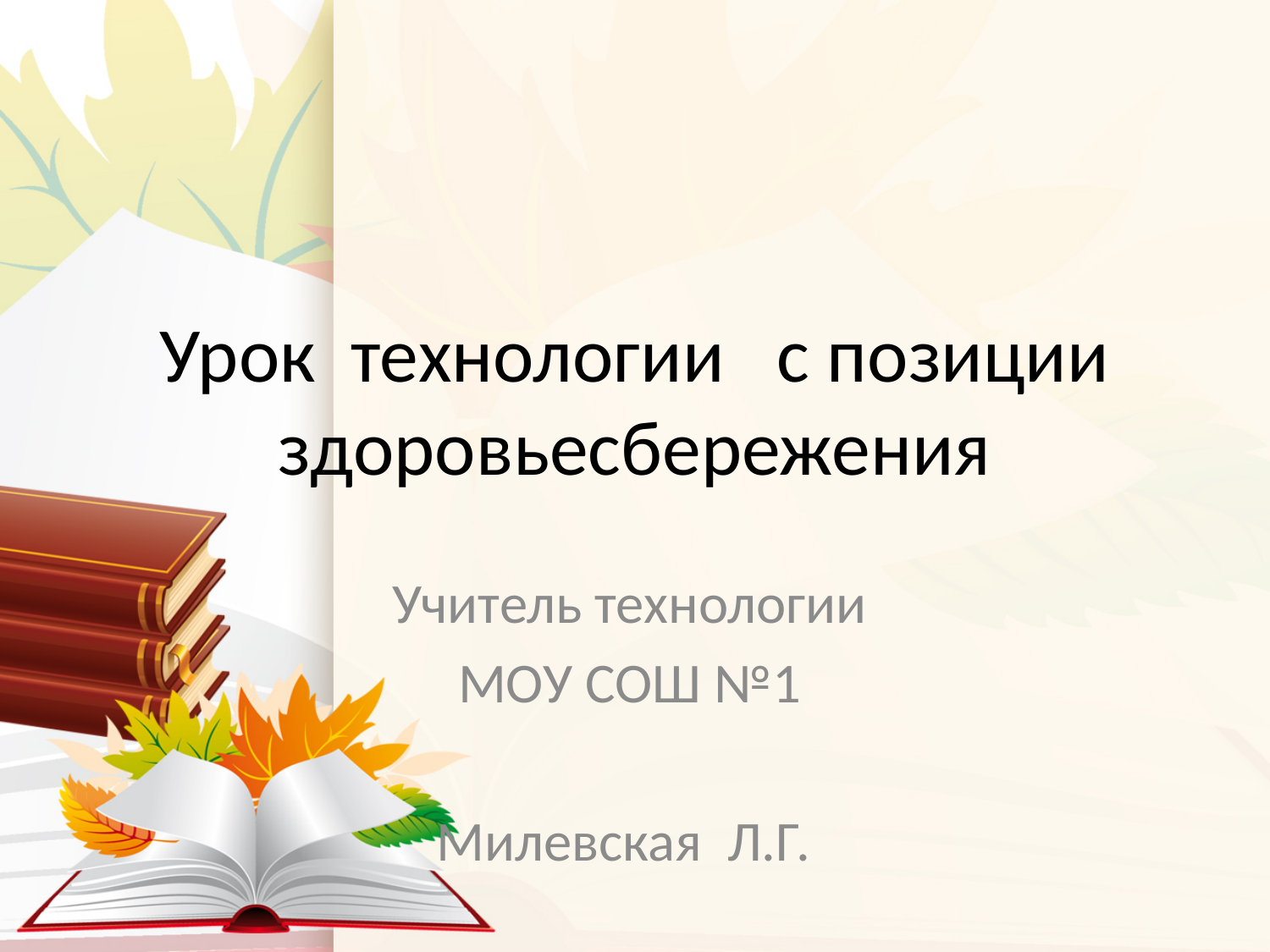

# Урок  технологии   с позиции здоровьесбережения
Учитель технологии
МОУ СОШ №1

Милевская  Л.Г.